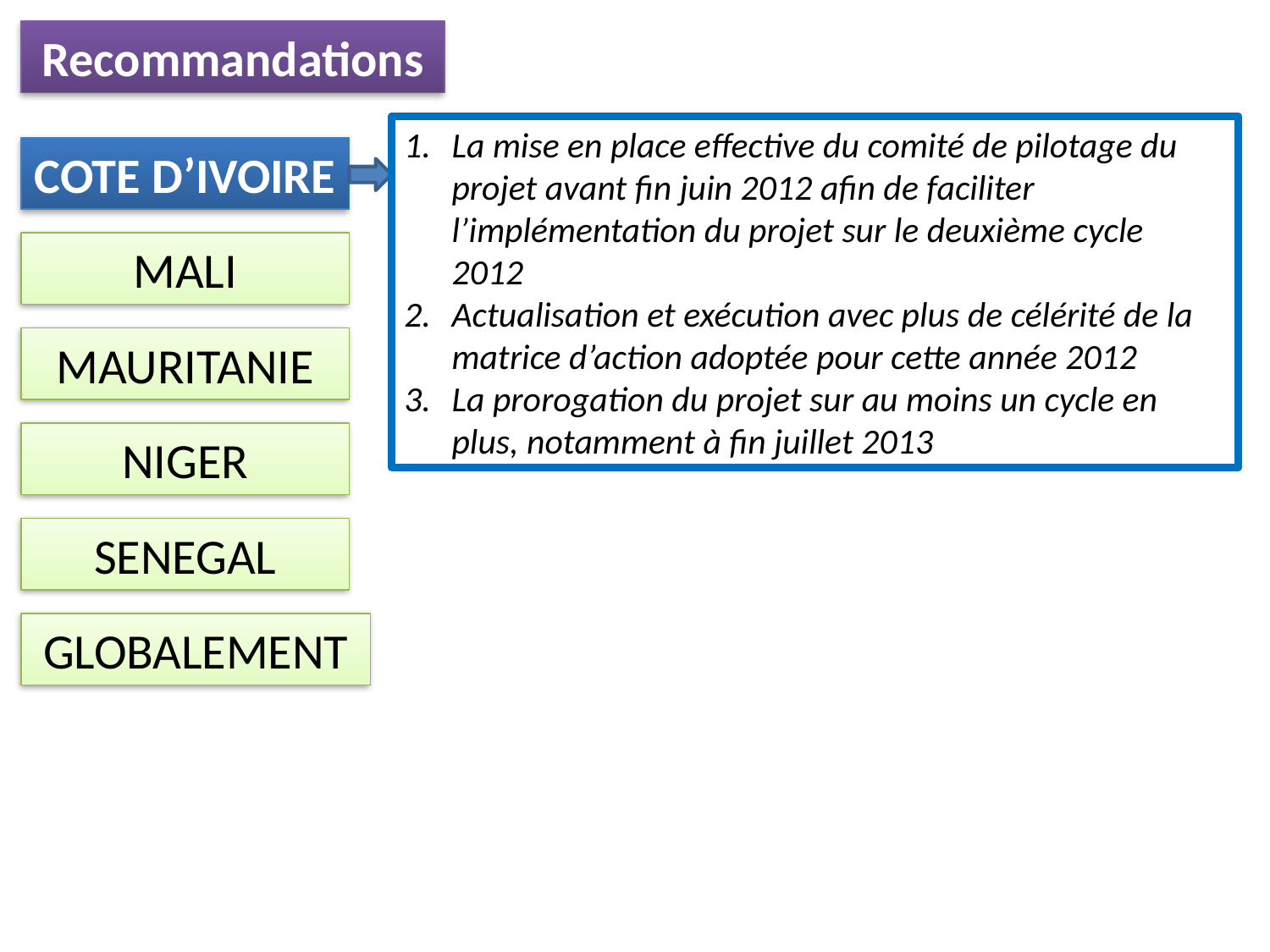

Recommandations
La mise en place effective du comité de pilotage du projet avant fin juin 2012 afin de faciliter l’implémentation du projet sur le deuxième cycle 2012
Actualisation et exécution avec plus de célérité de la matrice d’action adoptée pour cette année 2012
La prorogation du projet sur au moins un cycle en plus, notamment à fin juillet 2013
COTE D’IVOIRE

MALI
MAURITANIE
NIGER
SENEGAL
GLOBALEMENT